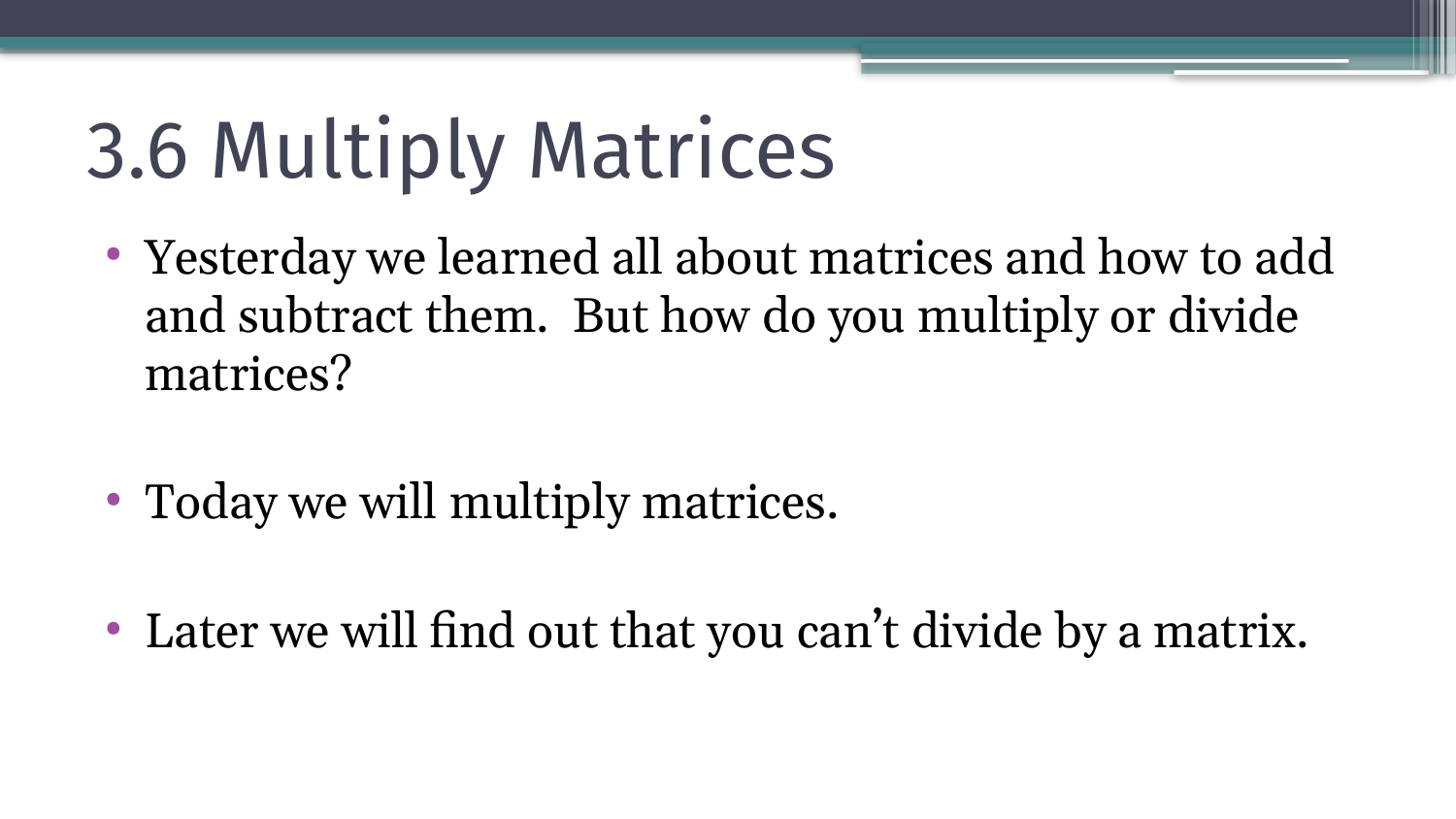

# 3.6 Multiply Matrices
Yesterday we learned all about matrices and how to add and subtract them.  But how do you multiply or divide matrices?

Today we will multiply matrices.

Later we will find out that you can’t divide by a matrix.